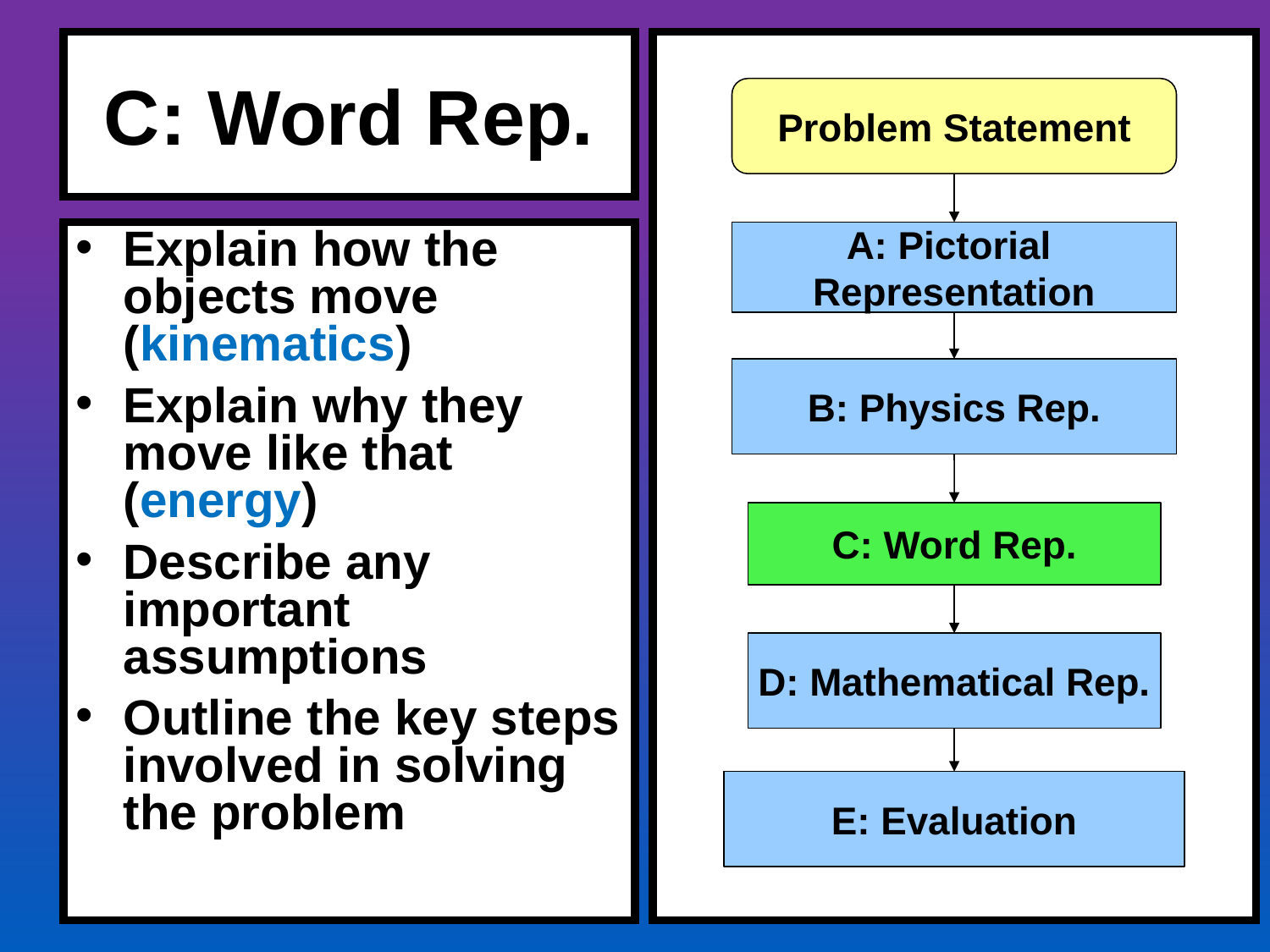

# C: Word Rep.

Problem Statement
A: The Picture
B: The Question
C: The Plan
D: The Work
E: The Results
Problem Statement
Explain how the objects move (kinematics)
Explain why they move like that (energy)
Describe any important assumptions
Outline the key steps involved in solving the problem
A: Pictorial
Representation
B: Physics Rep.
C: Word Rep.
D: Mathematical Rep.
E: Evaluation